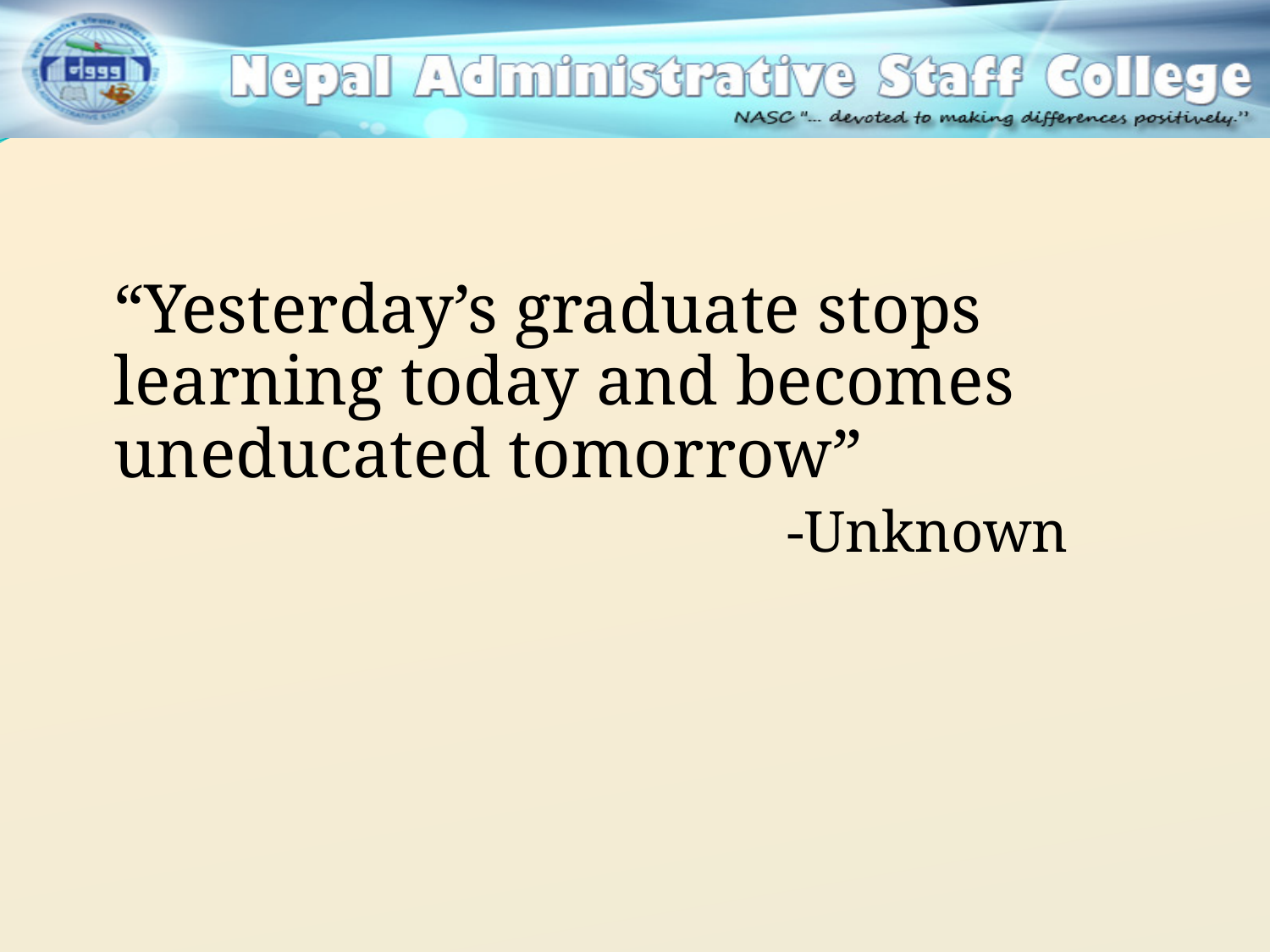

“Yesterday’s graduate stops learning today and becomes uneducated tomorrow”
					-Unknown